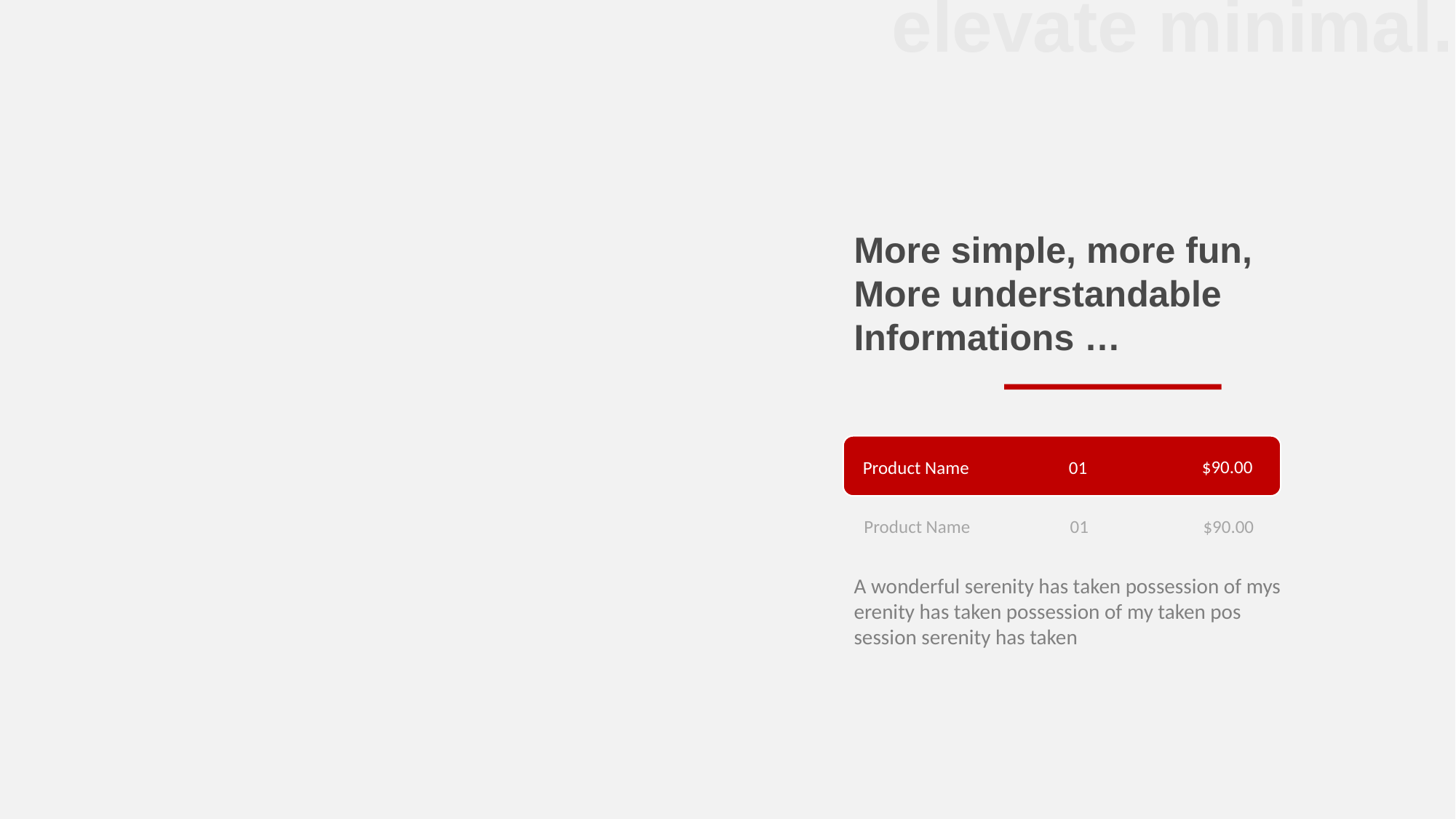

elevate minimal.

More simple, more fun,
More understandable
Informations …

$90.00
01
Product Name
$90.00
01
Product Name
A wonderful serenity has taken possession of mys erenity has taken possession of my taken pos session serenity has taken